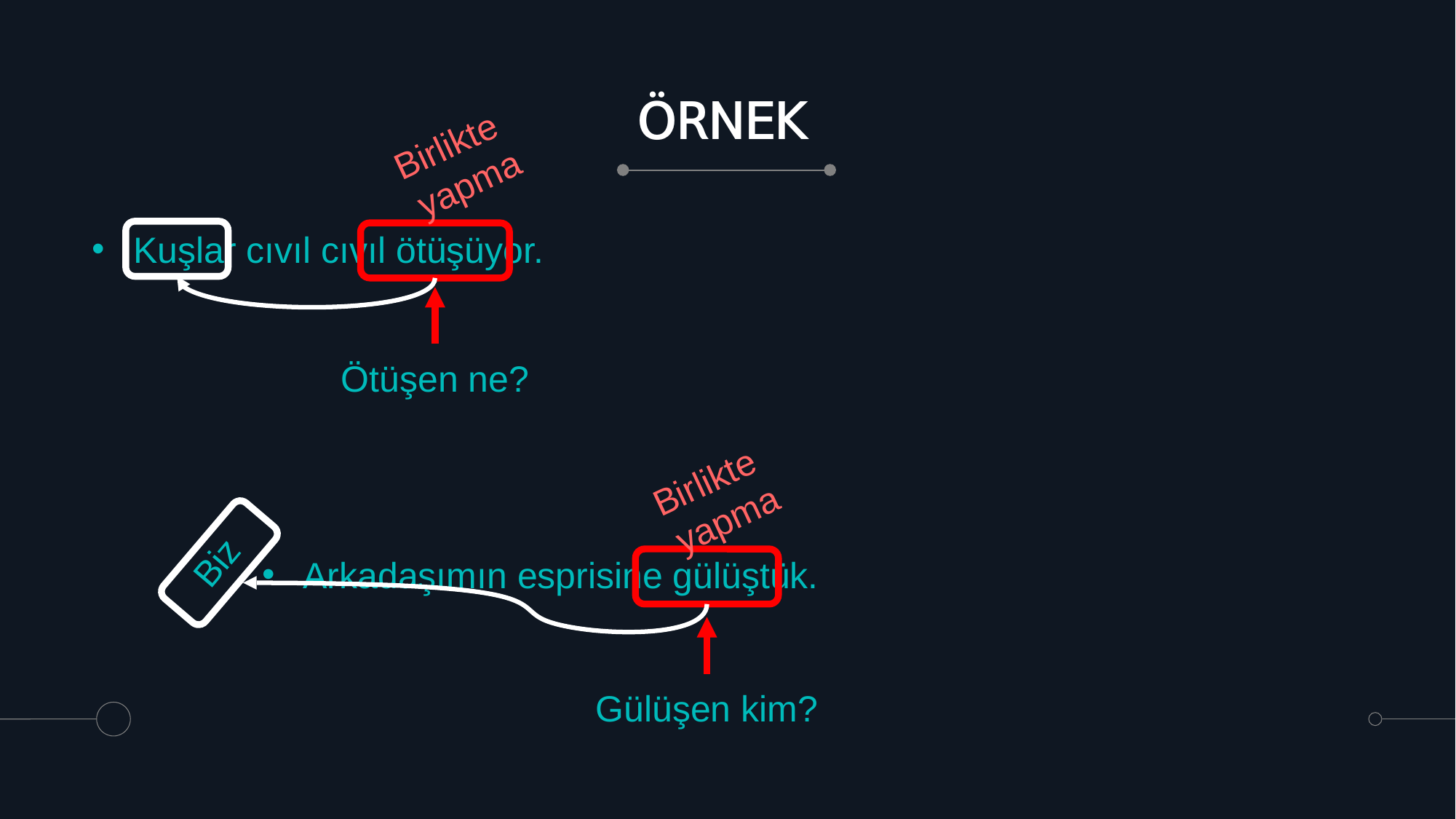

# ÖRNEK
Birlikte
yapma
Kuşlar cıvıl cıvıl ötüşüyor.

Ötüşen ne?
Birlikte
yapma
Biz

Arkadaşımın esprisine gülüştük.

Gülüşen kim?